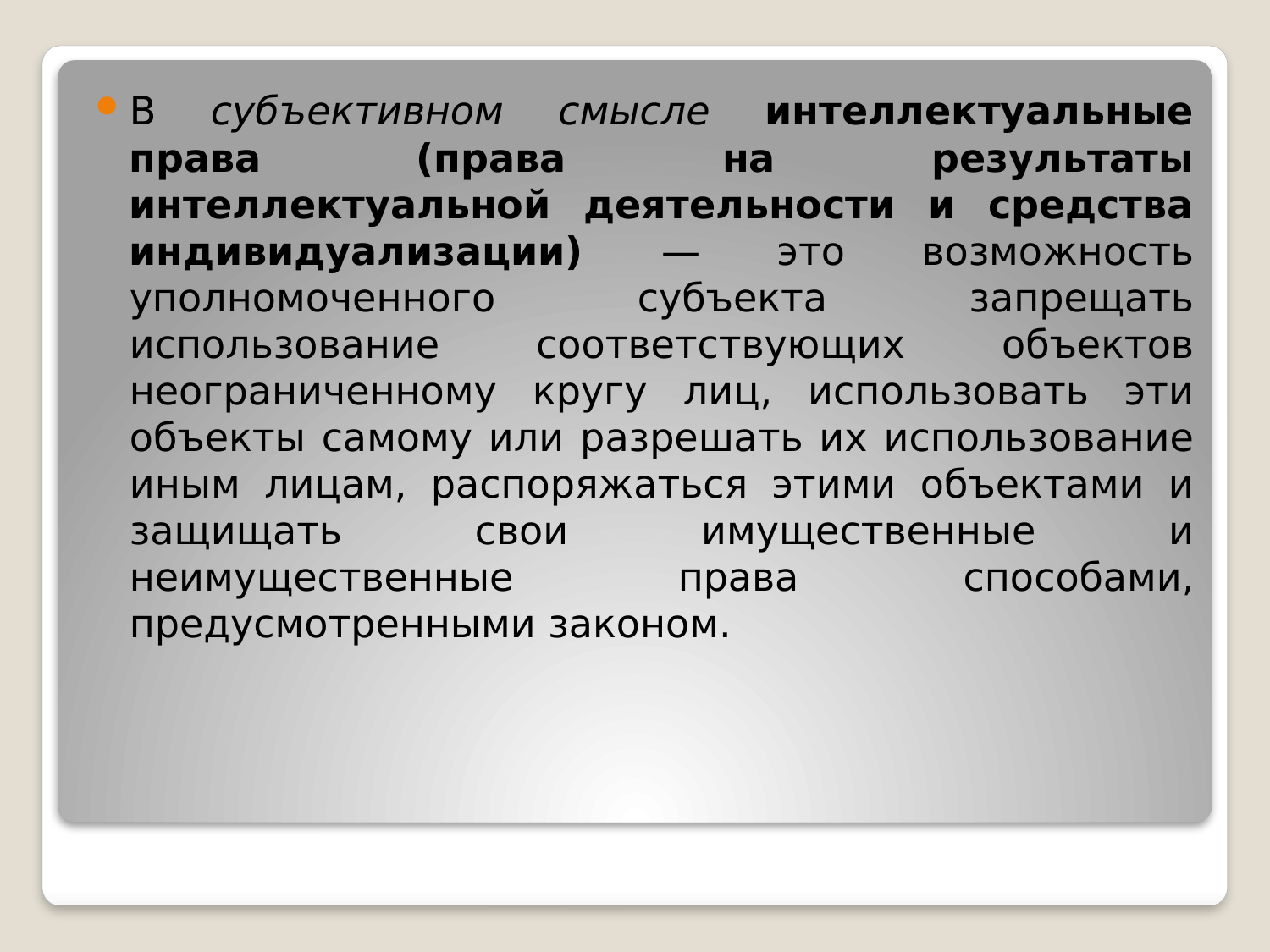

В субъективном смысле интеллектуальные права (права на результаты интеллектуальной деятельности и средства индивидуализации) — это возможность уполномоченного субъекта запрещать использование соответствующих объектов неограниченному кругу лиц, использовать эти объекты самому или разрешать их использование иным лицам, распоряжаться этими объектами и защищать свои имущественные и неимущественные права способами, предусмотренными законом.
#